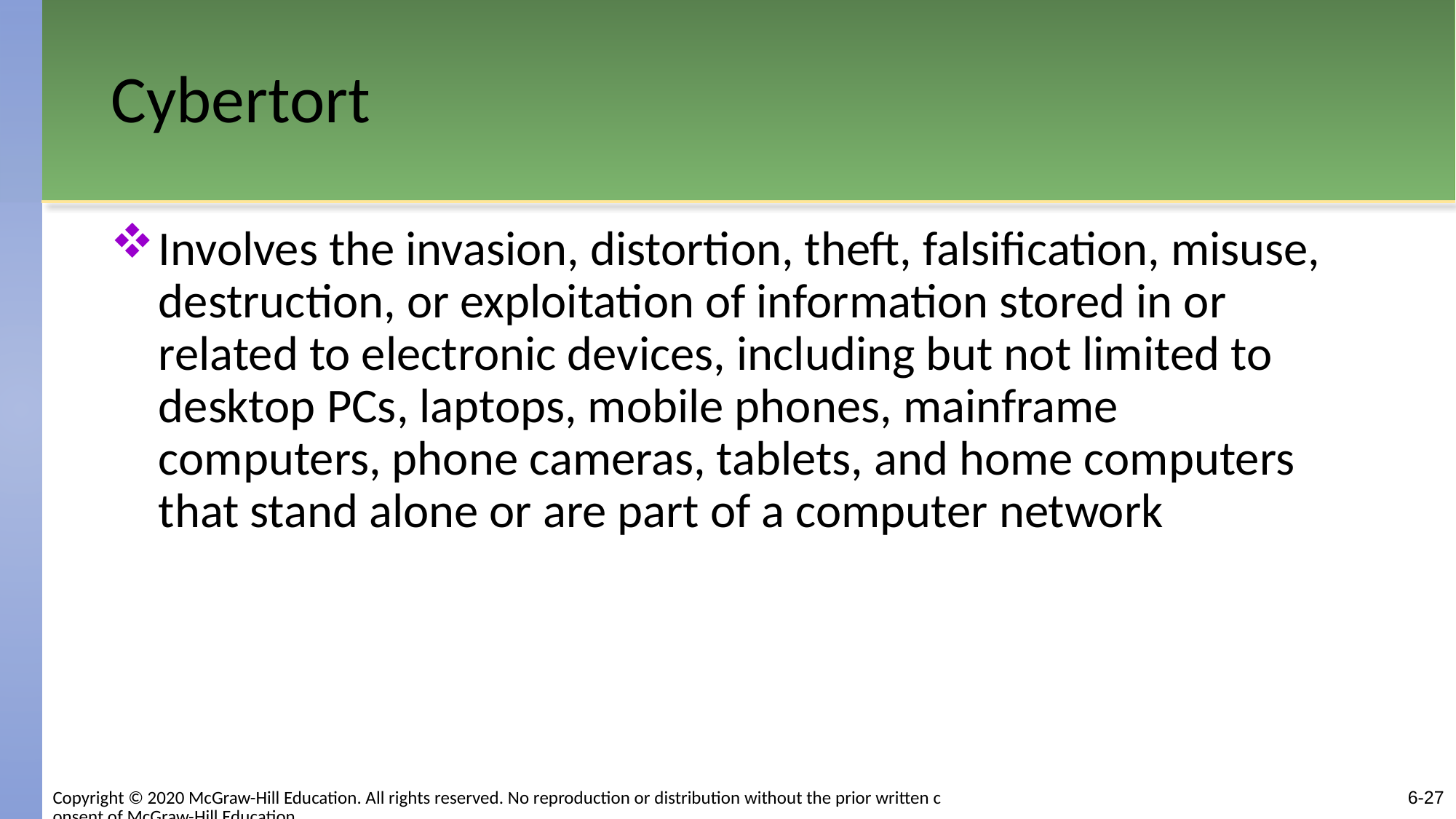

# Cybertort
Involves the invasion, distortion, theft, falsification, misuse, destruction, or exploitation of information stored in or related to electronic devices, including but not limited to desktop PCs, laptops, mobile phones, mainframe computers, phone cameras, tablets, and home computers that stand alone or are part of a computer network
6-27
Copyright © 2020 McGraw-Hill Education. All rights reserved. No reproduction or distribution without the prior written consent of McGraw-Hill Education.